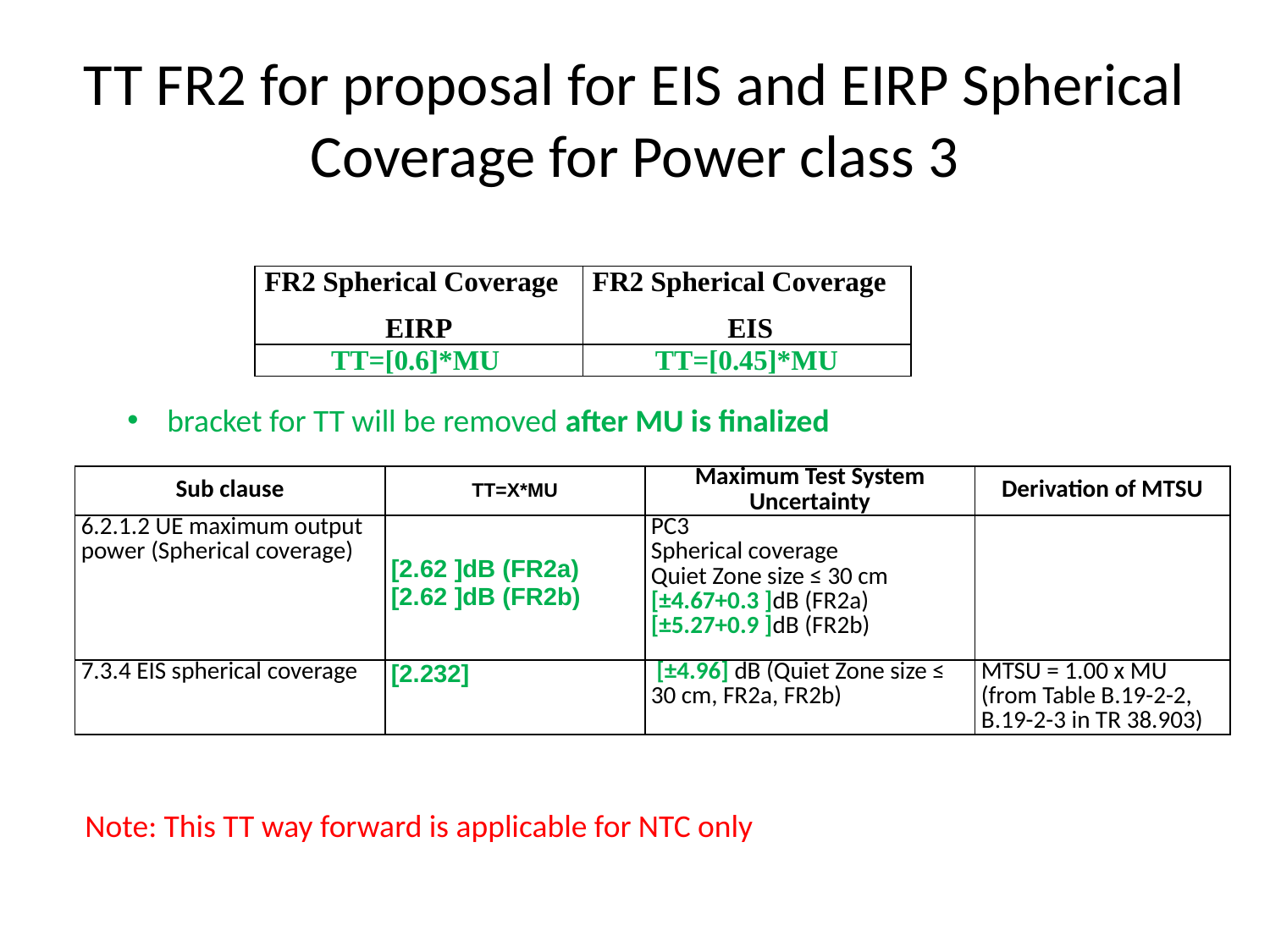

# TT FR2 for proposal for EIS and EIRP Spherical Coverage for Power class 3
| FR2 Spherical Coverage EIRP | FR2 Spherical Coverage EIS |
| --- | --- |
| TT=[0.6]\*MU | TT=[0.45]\*MU |
bracket for TT will be removed after MU is finalized
| Sub clause | TT=X\*MU | Maximum Test System Uncertainty | Derivation of MTSU |
| --- | --- | --- | --- |
| 6.2.1.2 UE maximum output power (Spherical coverage) | [2.62 ]dB (FR2a) [2.62 ]dB (FR2b) | PC3 Spherical coverage Quiet Zone size ≤ 30 cm [±4.67+0.3 ]dB (FR2a) [±5.27+0.9 ]dB (FR2b) |  |
| 7.3.4 EIS spherical coverage | [2.232] | [±4.96] dB (Quiet Zone size ≤ 30 cm, FR2a, FR2b) | MTSU = 1.00 x MU (from Table B.19-2-2, B.19-2-3 in TR 38.903) |
Note: This TT way forward is applicable for NTC only